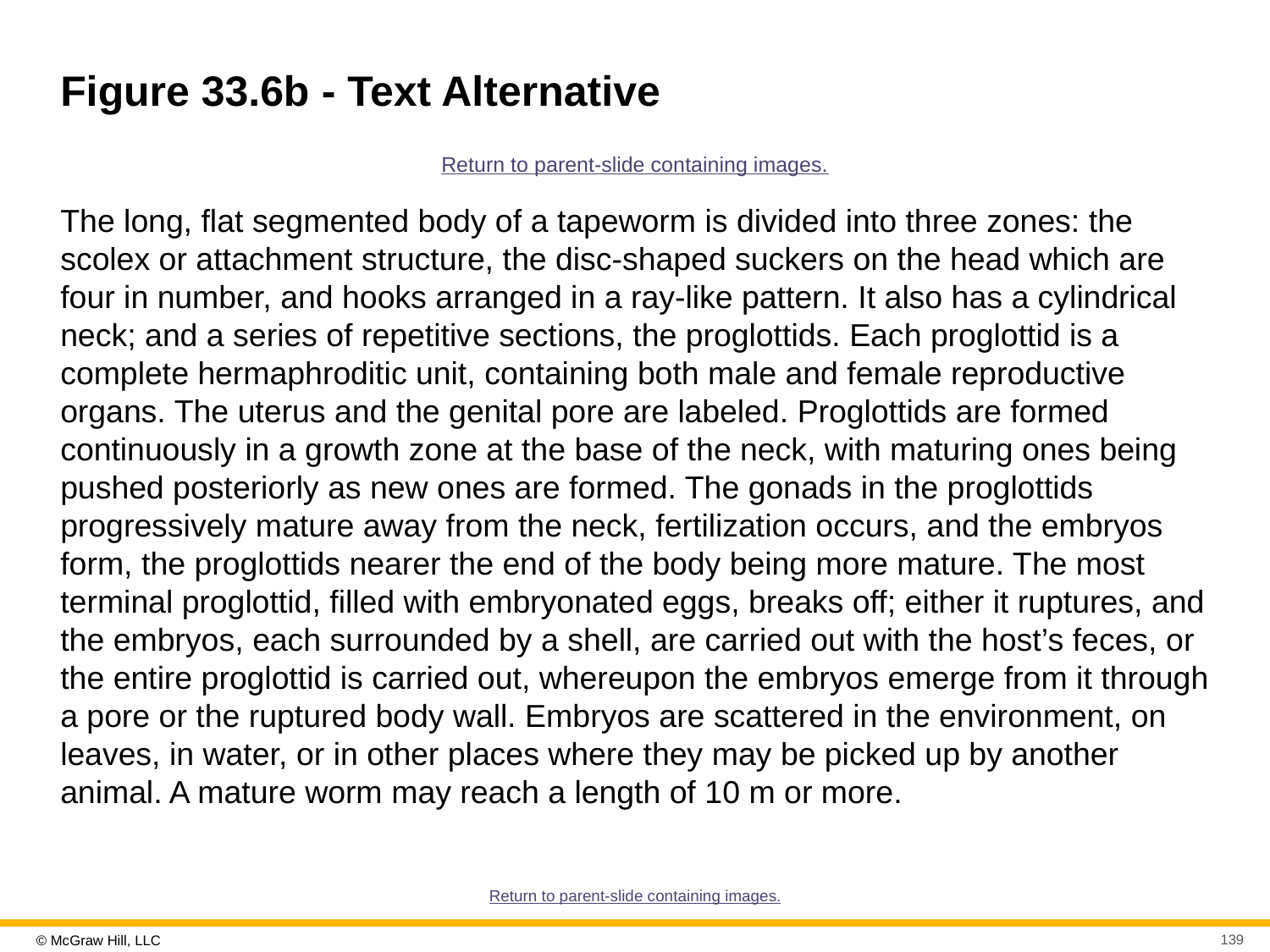

# Figure 33.6b - Text Alternative
Return to parent-slide containing images.
The long, flat segmented body of a tapeworm is divided into three zones: the scolex or attachment structure, the disc-shaped suckers on the head which are four in number, and hooks arranged in a ray-like pattern. It also has a cylindrical neck; and a series of repetitive sections, the proglottids. Each proglottid is a complete hermaphroditic unit, containing both male and female reproductive organs. The uterus and the genital pore are labeled. Proglottids are formed continuously in a growth zone at the base of the neck, with maturing ones being pushed posteriorly as new ones are formed. The gonads in the proglottids progressively mature away from the neck, fertilization occurs, and the embryos form, the proglottids nearer the end of the body being more mature. The most terminal proglottid, filled with embryonated eggs, breaks off; either it ruptures, and the embryos, each surrounded by a shell, are carried out with the host’s feces, or the entire proglottid is carried out, whereupon the embryos emerge from it through a pore or the ruptured body wall. Embryos are scattered in the environment, on leaves, in water, or in other places where they may be picked up by another animal. A mature worm may reach a length of 10 m or more.
Return to parent-slide containing images.
139